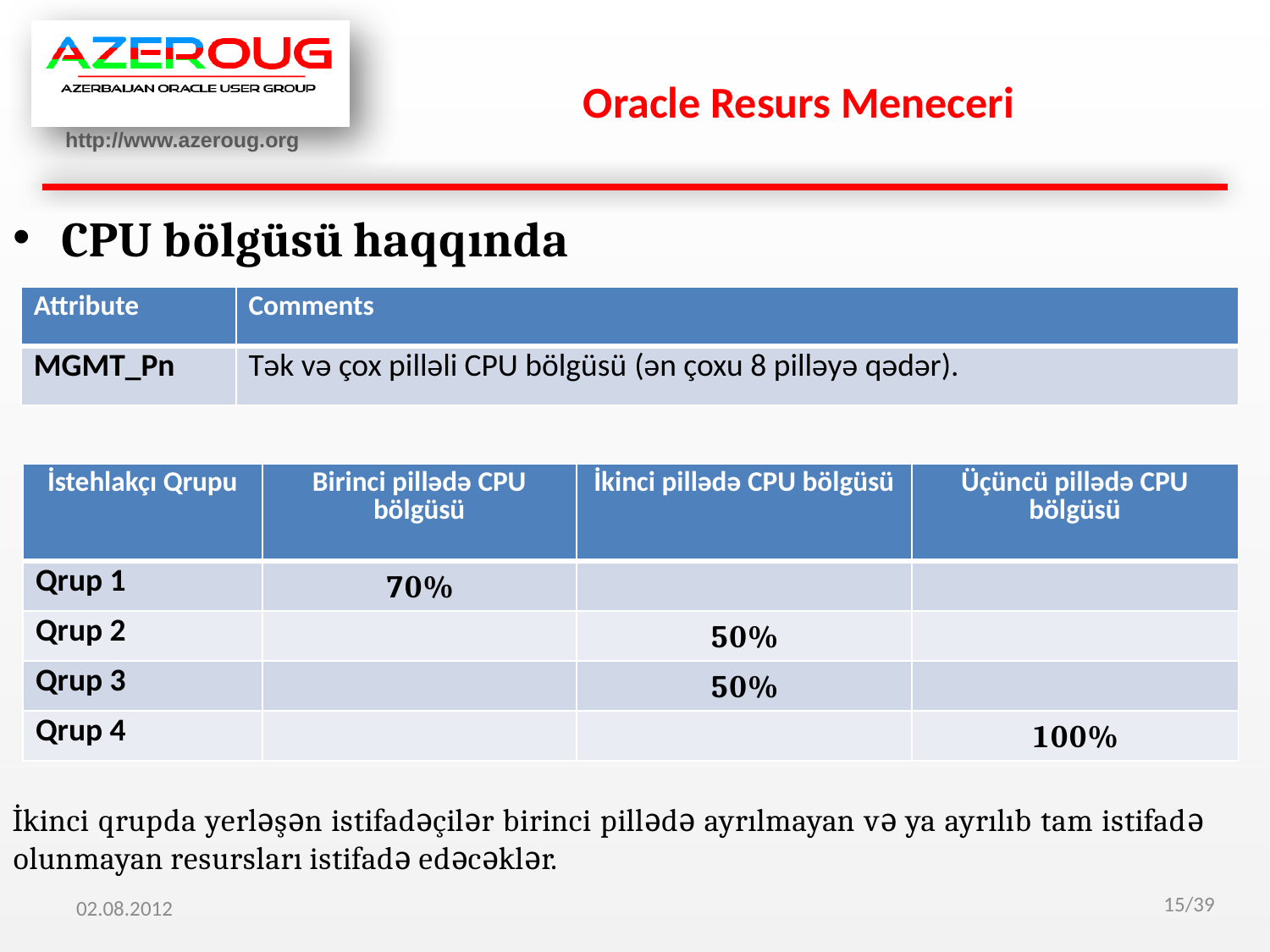

# Oracle Resurs Meneceri

CPU bölgüsü haqqında
| Attribute | Comments |
| --- | --- |
| MGMT\_Pn | Tək və çox pilləli CPU bölgüsü (ən çoxu 8 pilləyə qədər). |
| İstehlakçı Qrupu | Birinci pillədə CPU bölgüsü | İkinci pillədə CPU bölgüsü | Üçüncü pillədə CPU bölgüsü |
| --- | --- | --- | --- |
| Qrup 1 | 70% |  |  |
| Qrup 2 |  | 50% |  |
| Qrup 3 |  | 50% |  |
| Qrup 4 |  |  | 100% |
İkinci qrupda yerləşən istifadəçilər birinci pillədə ayrılmayan və ya ayrılıb tam istifadə olunmayan resursları istifadə edəcəklər.
02.08.2012